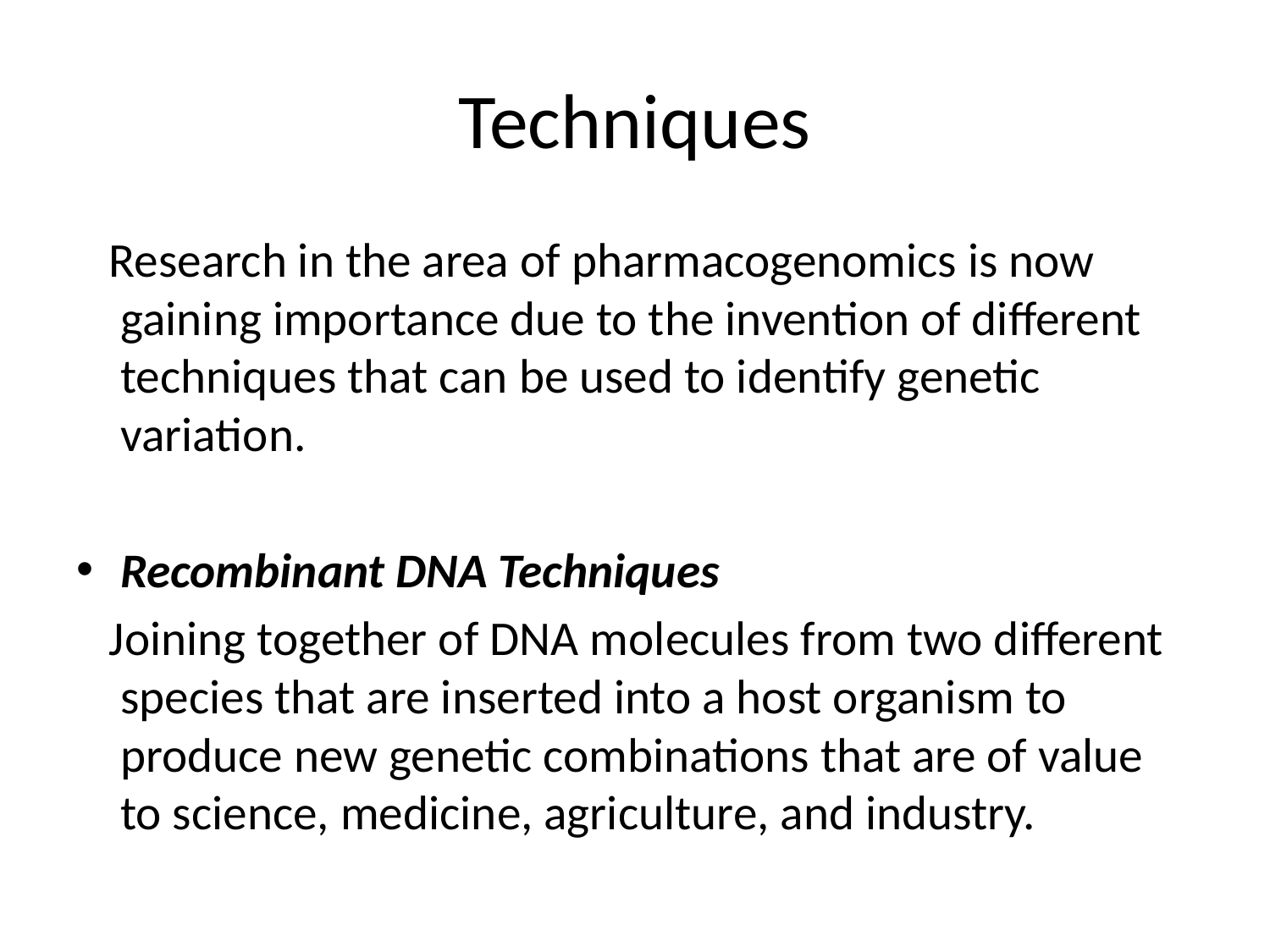

# Techniques
   Research in the area of pharmacogenomics is now gaining importance due to the invention of different techniques that can be used to identify genetic variation.

Recombinant DNA Techniques
   Joining together of DNA molecules from two different species that are inserted into a host organism to produce new genetic combinations that are of value to science, medicine, agriculture, and industry.